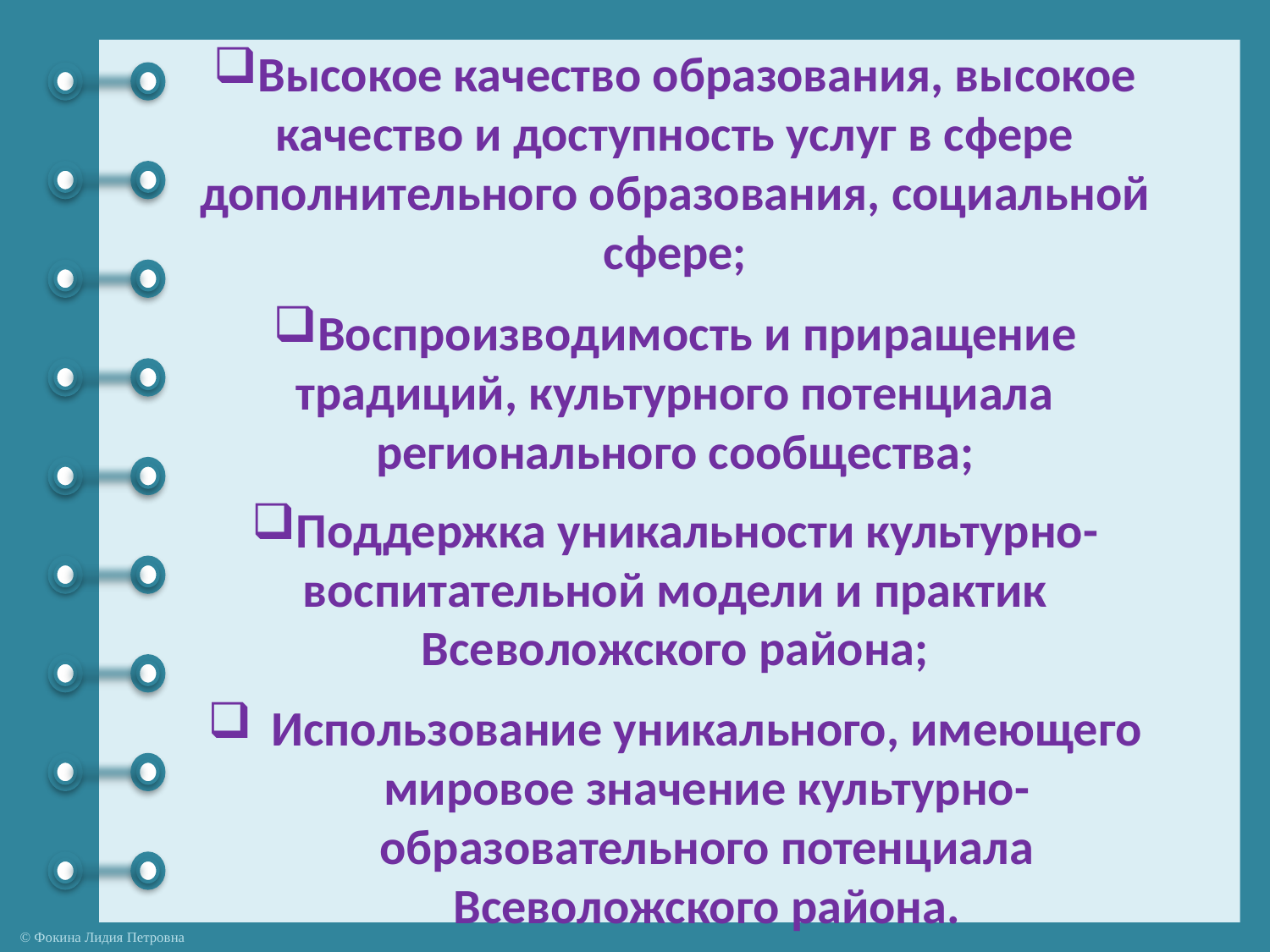

Высокое качество образования, высокое качество и доступность услуг в сфере дополнительного образования, социальной сфере;

Воспроизводимость и приращение традиций, культурного потенциала регионального сообщества;

Поддержка уникальности культурно-воспитательной модели и практик Всеволожского района;

Использование уникального, имеющего мировое значение культурно- образовательного потенциала Всеволожского района.